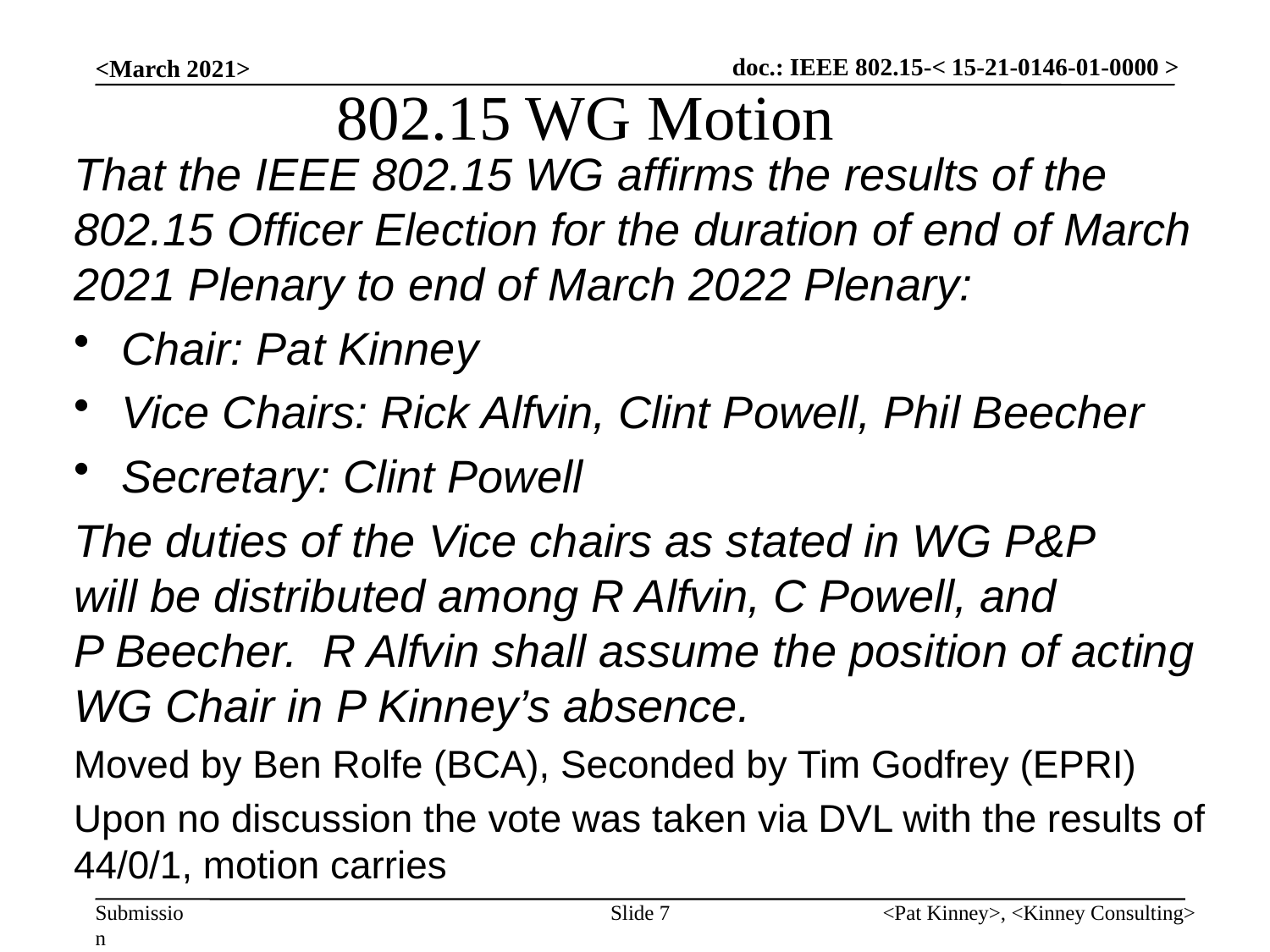

# 802.15 WG Motion
<March 2021>
That the IEEE 802.15 WG affirms the results of the 802.15 Officer Election for the duration of end of March 2021 Plenary to end of March 2022 Plenary:
Chair: Pat Kinney
Vice Chairs: Rick Alfvin, Clint Powell, Phil Beecher
Secretary: Clint Powell
The duties of the Vice chairs as stated in WG P&P
will be distributed among R Alfvin, C Powell, and
P Beecher.  R Alfvin shall assume the position of acting WG Chair in P Kinney’s absence.
Moved by Ben Rolfe (BCA), Seconded by Tim Godfrey (EPRI)
Upon no discussion the vote was taken via DVL with the results of 44/0/1, motion carries
Slide 7
<Pat Kinney>, <Kinney Consulting>